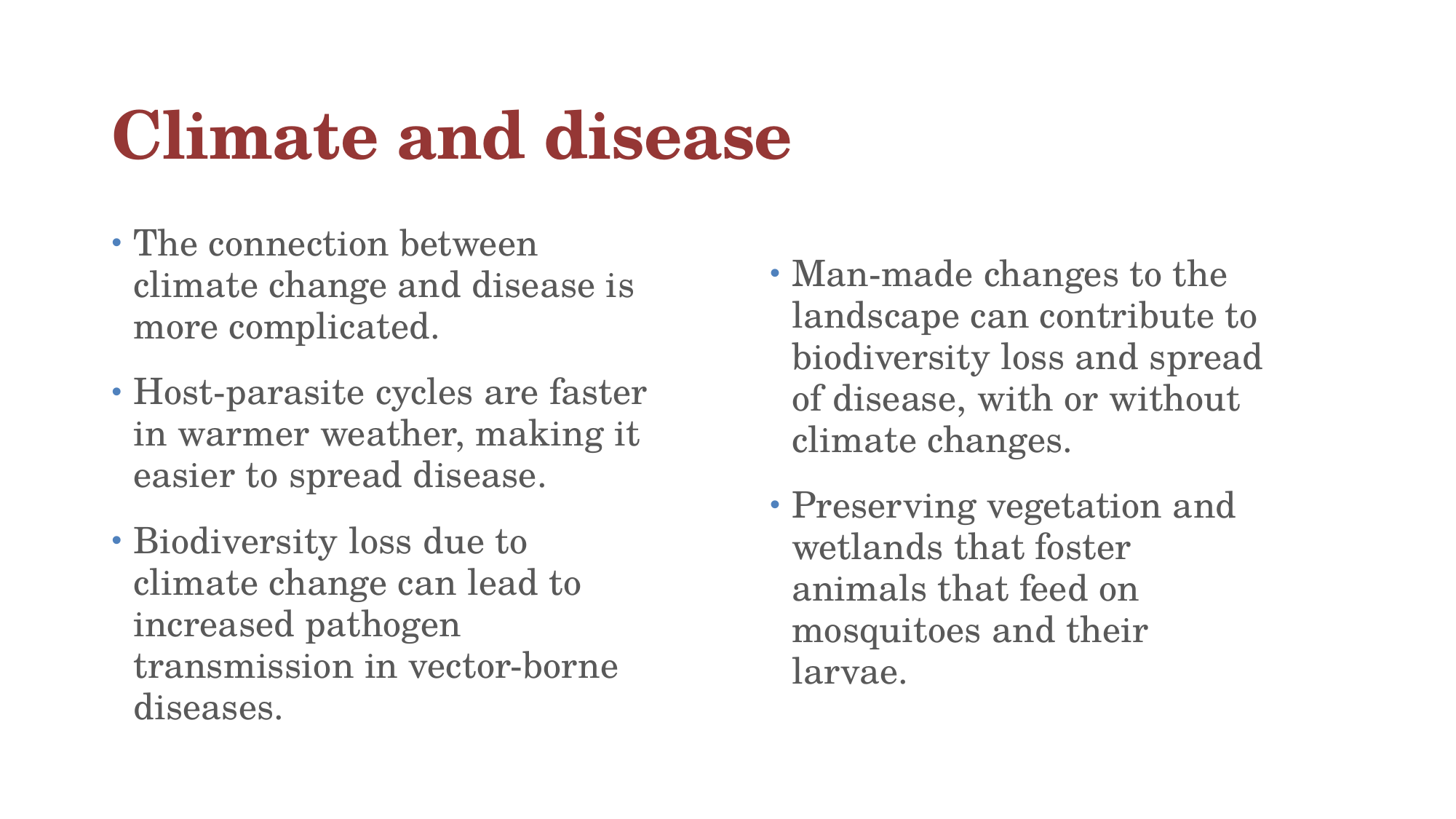

# Climate and disease
The connection between climate change and disease is more complicated.
Host-parasite cycles are faster in warmer weather, making it easier to spread disease.
Biodiversity loss due to climate change can lead to increased pathogen transmission in vector-borne diseases.

Man-made changes to the  landscape can contribute to biodiversity loss and spread of disease, with or without climate changes.
Preserving vegetation and wetlands that foster animals that feed on mosquitoes and their larvae.

Dr. I.Echeverry_KSU_CAMS_CHS_HE_2nd3637
40